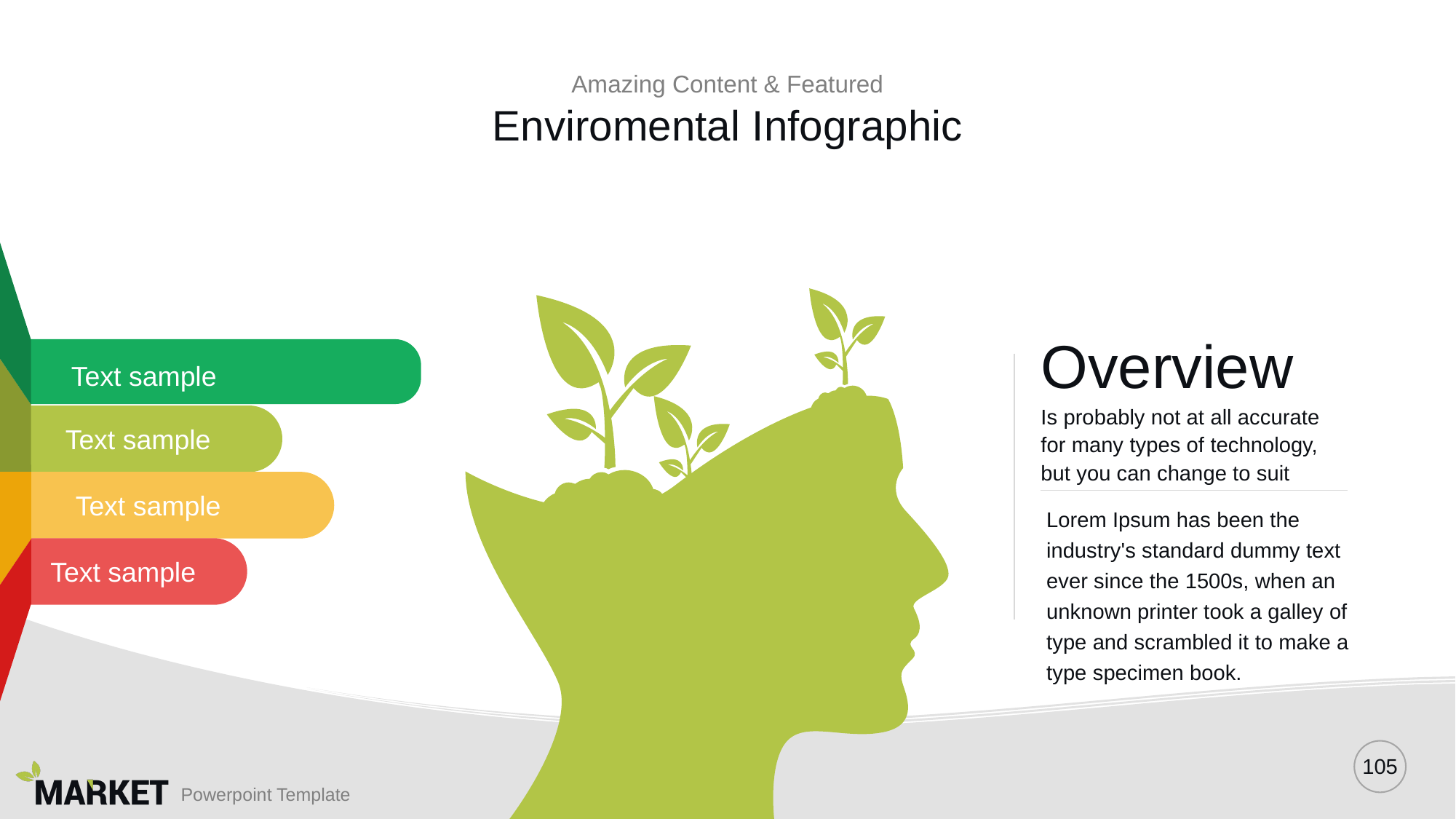

Amazing Content & Featured
# Enviromental Infographic

Overview
Is probably not at all accurate for many types of technology, but you can change to suit

Text sample

Text sample

Text sample
Lorem Ipsum has been the industry's standard dummy text ever since the 1500s, when an unknown printer took a galley of type and scrambled it to make a type specimen book.

Text sample